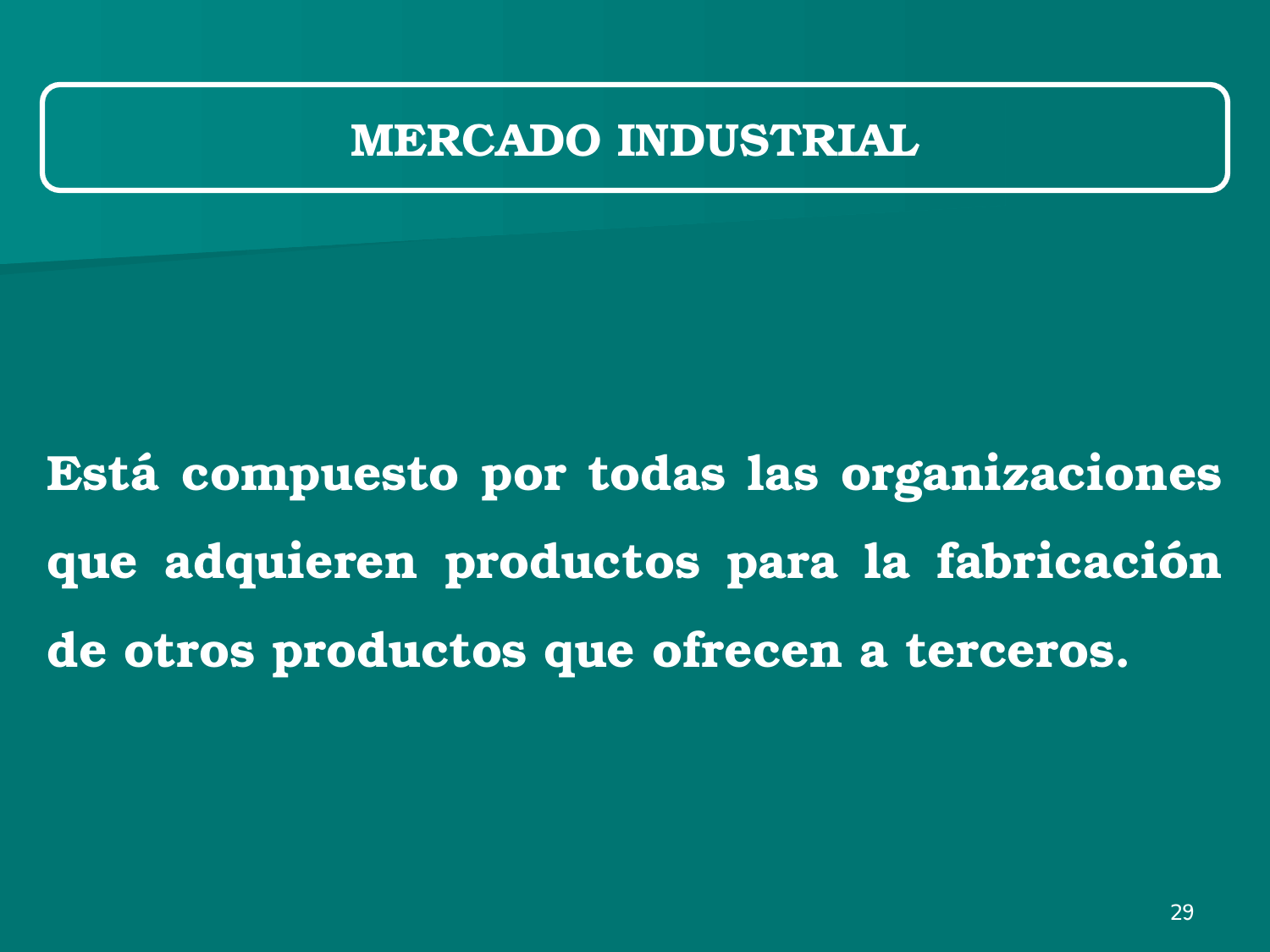

MERCADO INDUSTRIAL
Está compuesto por todas las organizaciones que adquieren productos para la fabricación de otros productos que ofrecen a terceros.
29